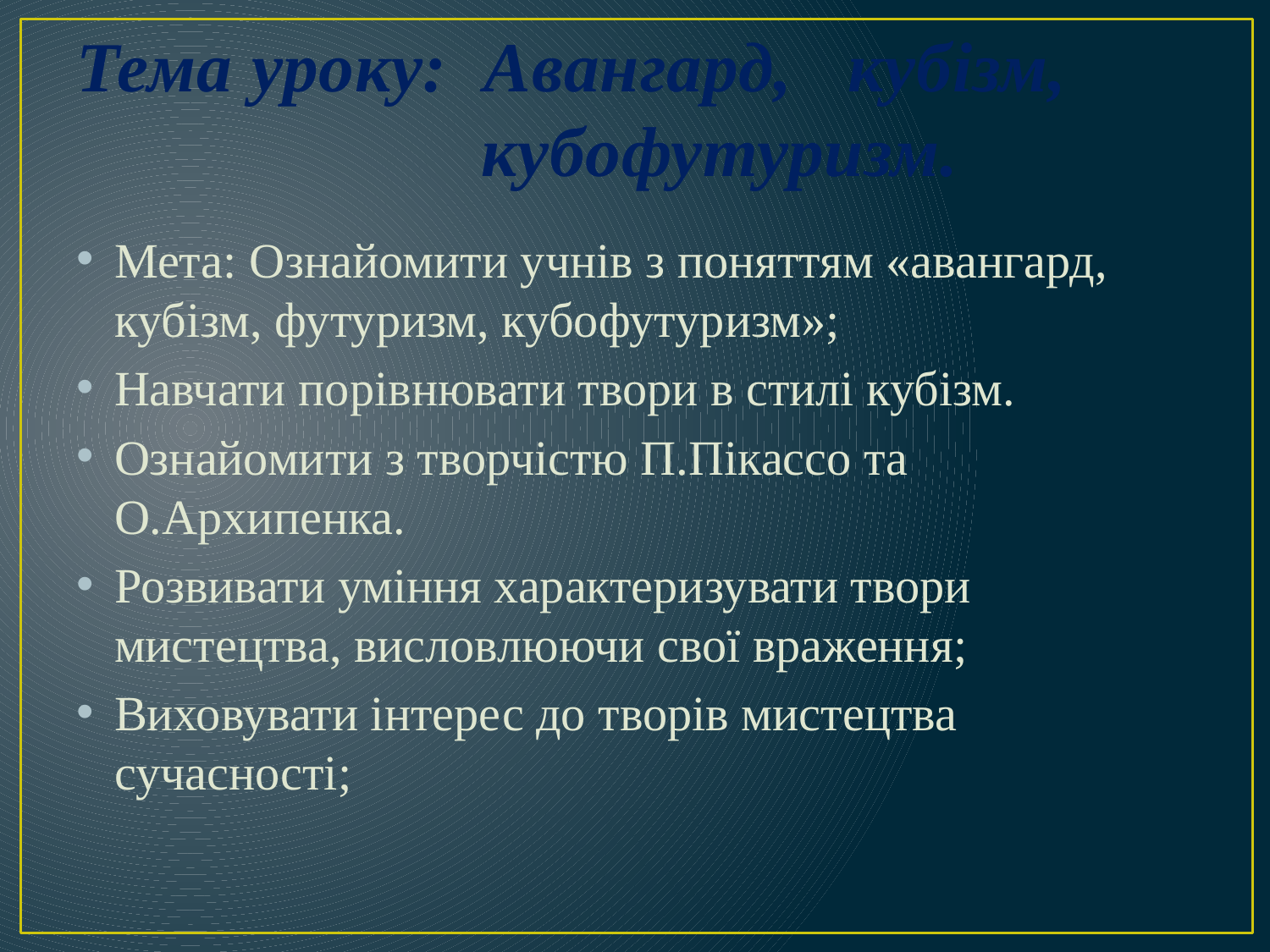

# Тема уроку:  Авангард,   кубізм, кубофутуризм.
Мета: Ознайомити учнів з поняттям «авангард, кубізм, футуризм, кубофутуризм»;
Навчати порівнювати твори в стилі кубізм.
Ознайомити з творчістю П.Пікассо та О.Архипенка.
Розвивати уміння характеризувати твори мистецтва, висловлюючи свої враження;
Виховувати інтерес до творів мистецтва сучасності;